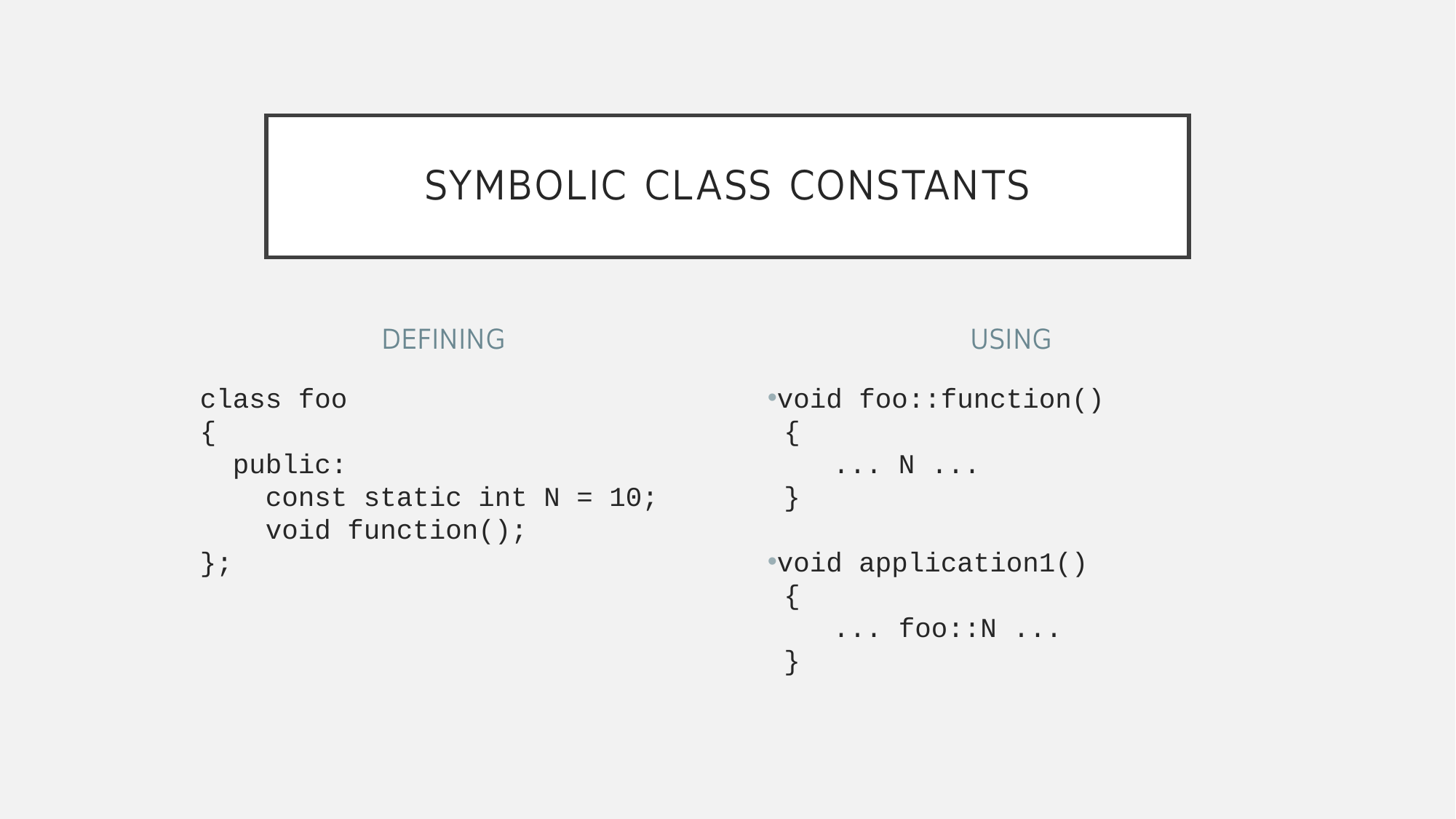

# Symbolic Class Constants
Defining
Using
class foo
{
  public:
    const static int N = 10;
    void function();
};
void foo::function()
 {
    ... N ...
 }

void application1()
 {
    ... foo::N ...
 }